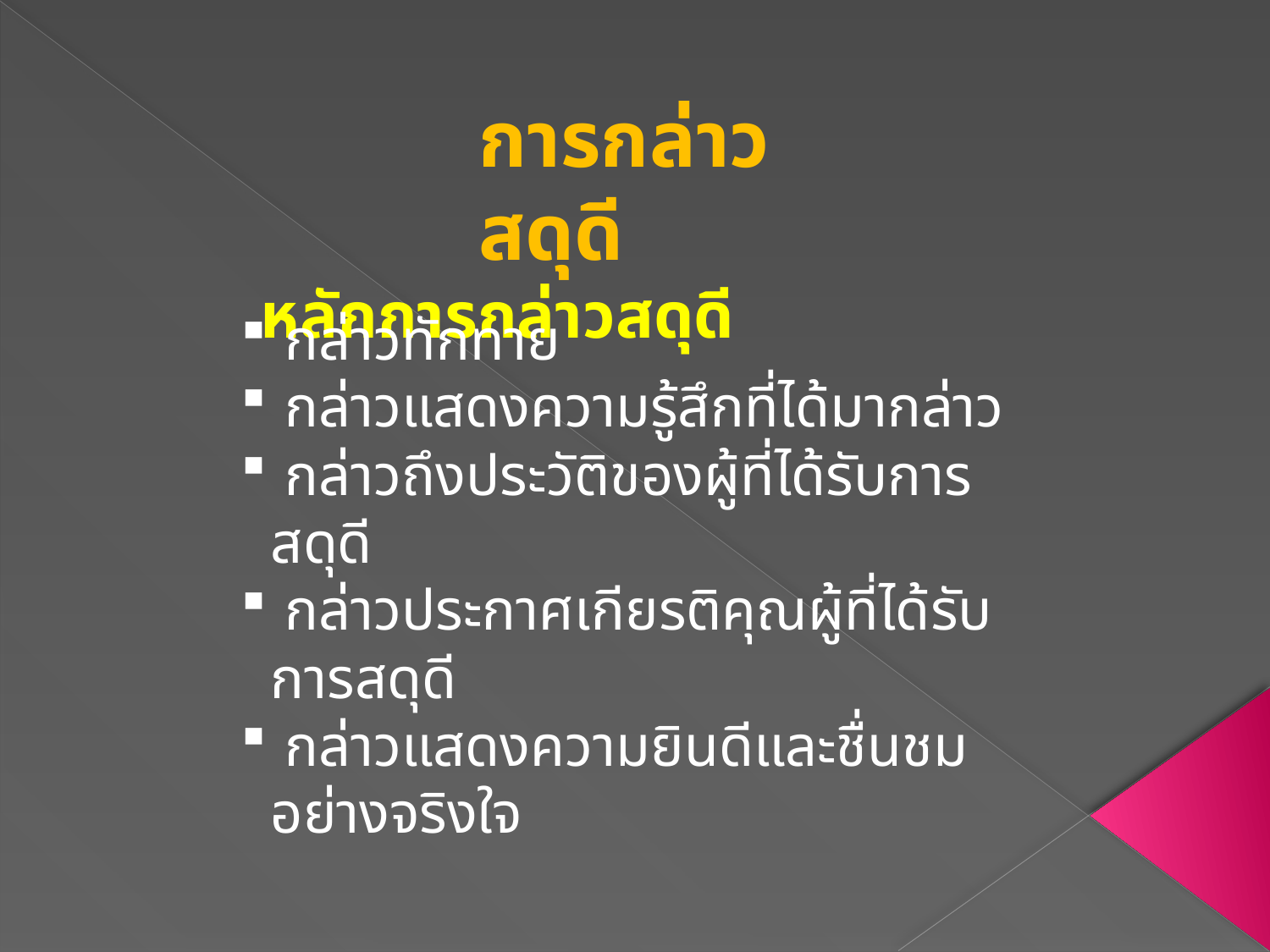

การกล่าวสดุดี
หลักการกล่าวสดุดี
 กล่าวทักทาย
 กล่าวแสดงความรู้สึกที่ได้มากล่าว
 กล่าวถึงประวัติของผู้ที่ได้รับการสดุดี
 กล่าวประกาศเกียรติคุณผู้ที่ได้รับการสดุดี
 กล่าวแสดงความยินดีและชื่นชมอย่างจริงใจ